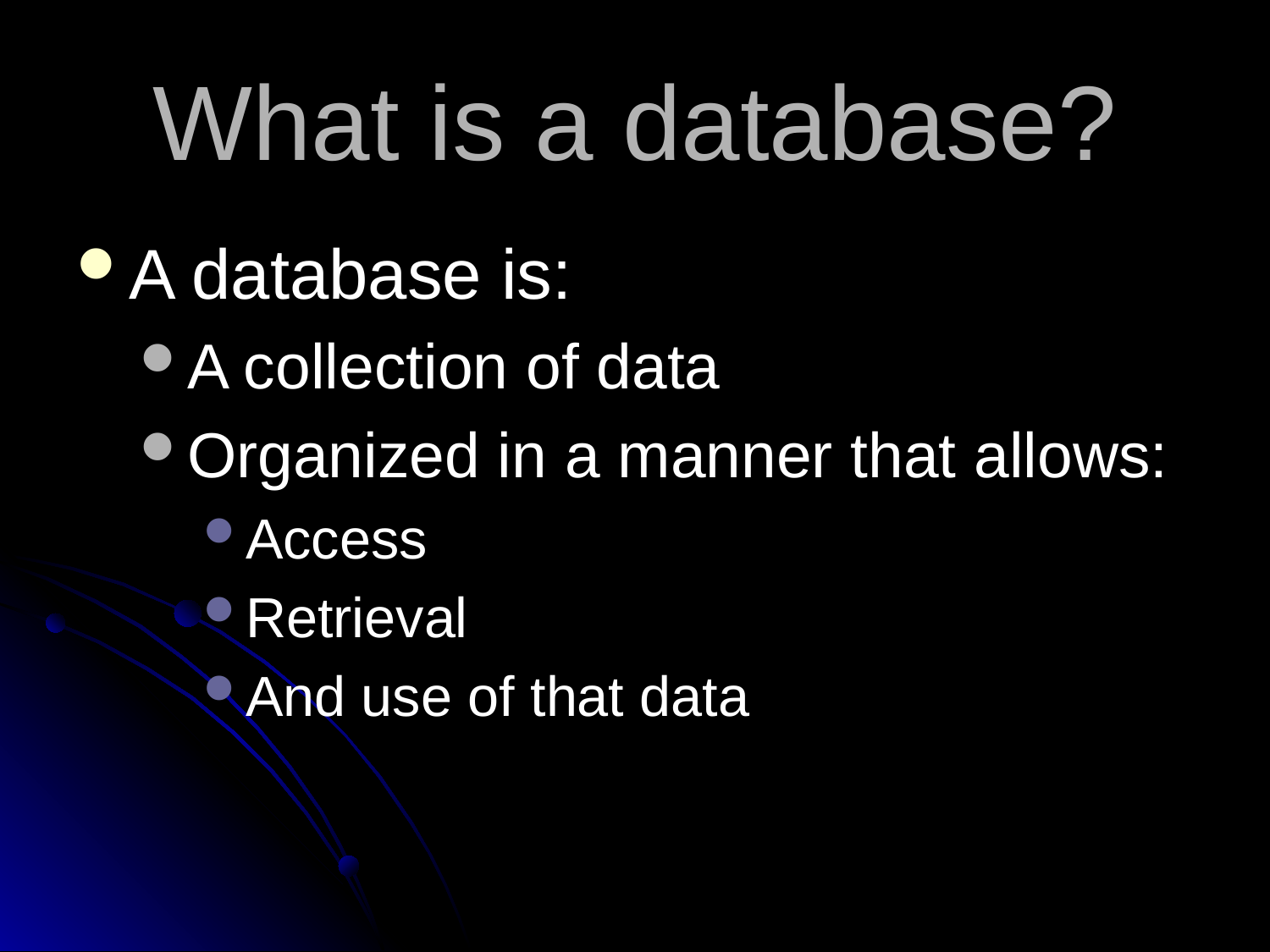

What is a database?
A database is:
A collection of data
Organized in a manner that allows:
Access
Retrieval
And use of that data